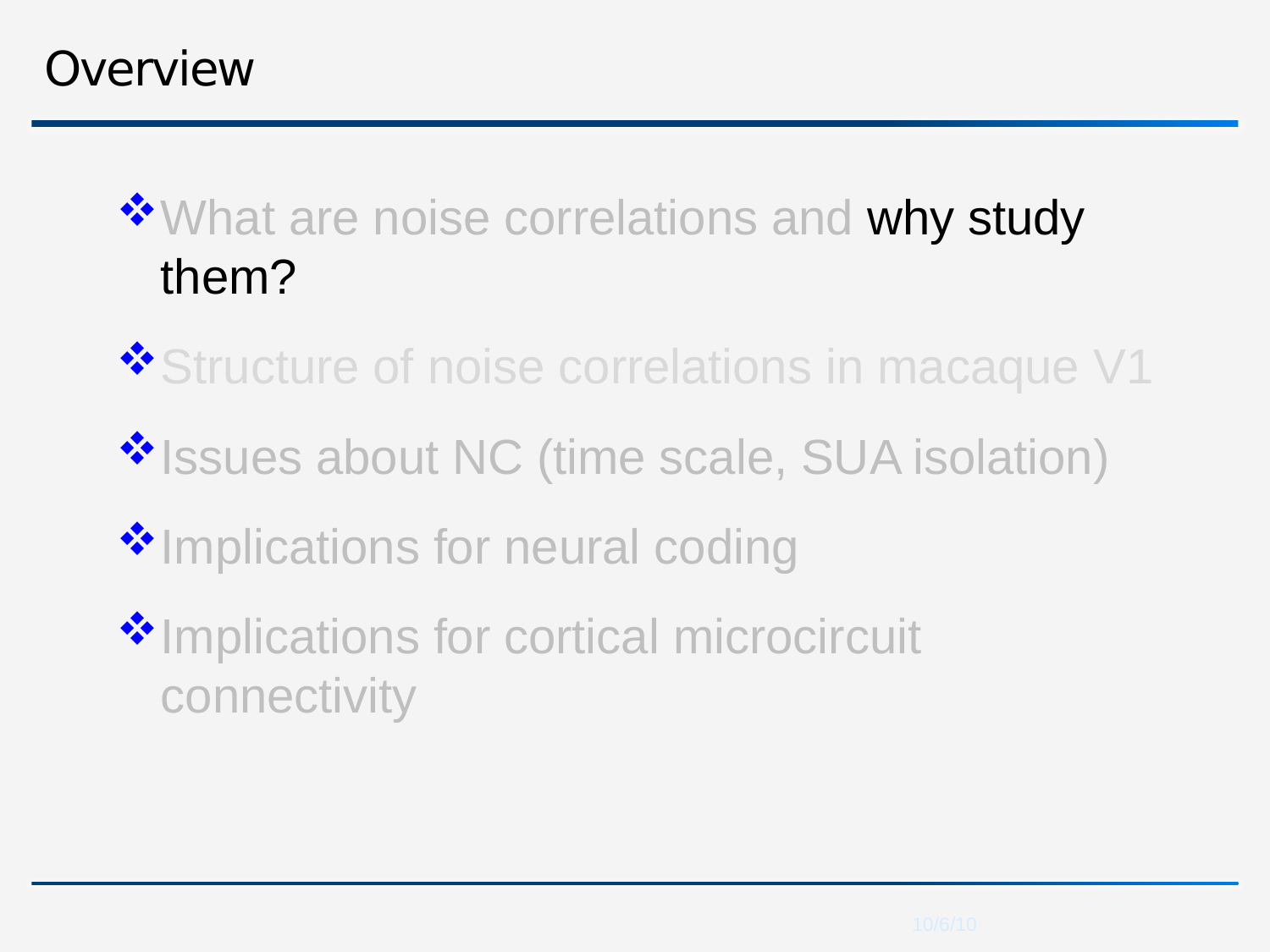

Overview

What are noise correlations and why study them?
Structure of noise correlations in macaque V1
Issues about NC (time scale, SUA isolation)
Implications for neural coding
Implications for cortical microcircuit connectivity

10/6/10